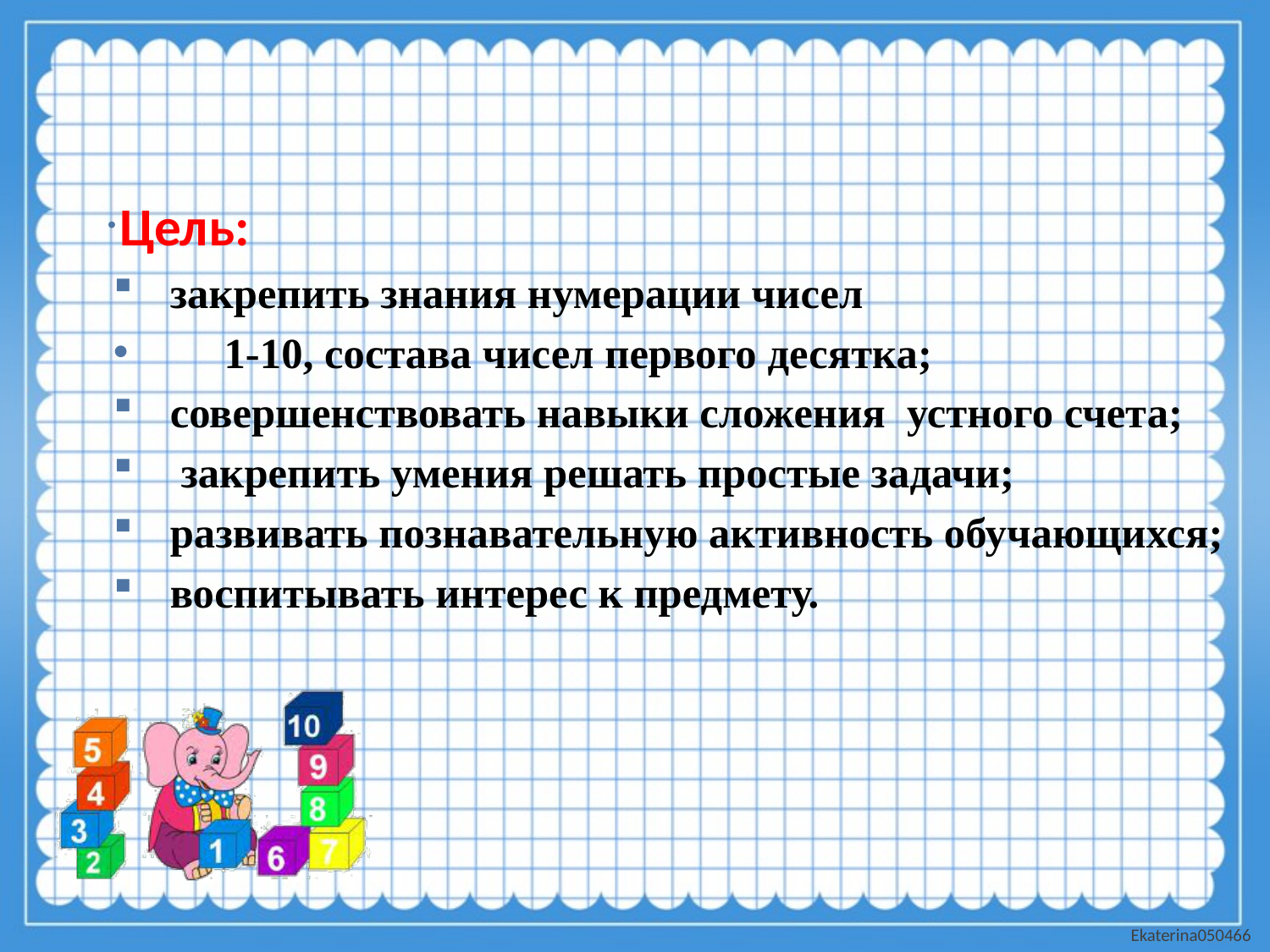

#
 Цель:
закрепить знания нумерации чисел
     1-10, состава чисел первого десятка;
совершенствовать навыки сложения  устного счета;
 закрепить умения решать простые задачи;
развивать познавательную активность обучающихся;
воспитывать интерес к предмету.